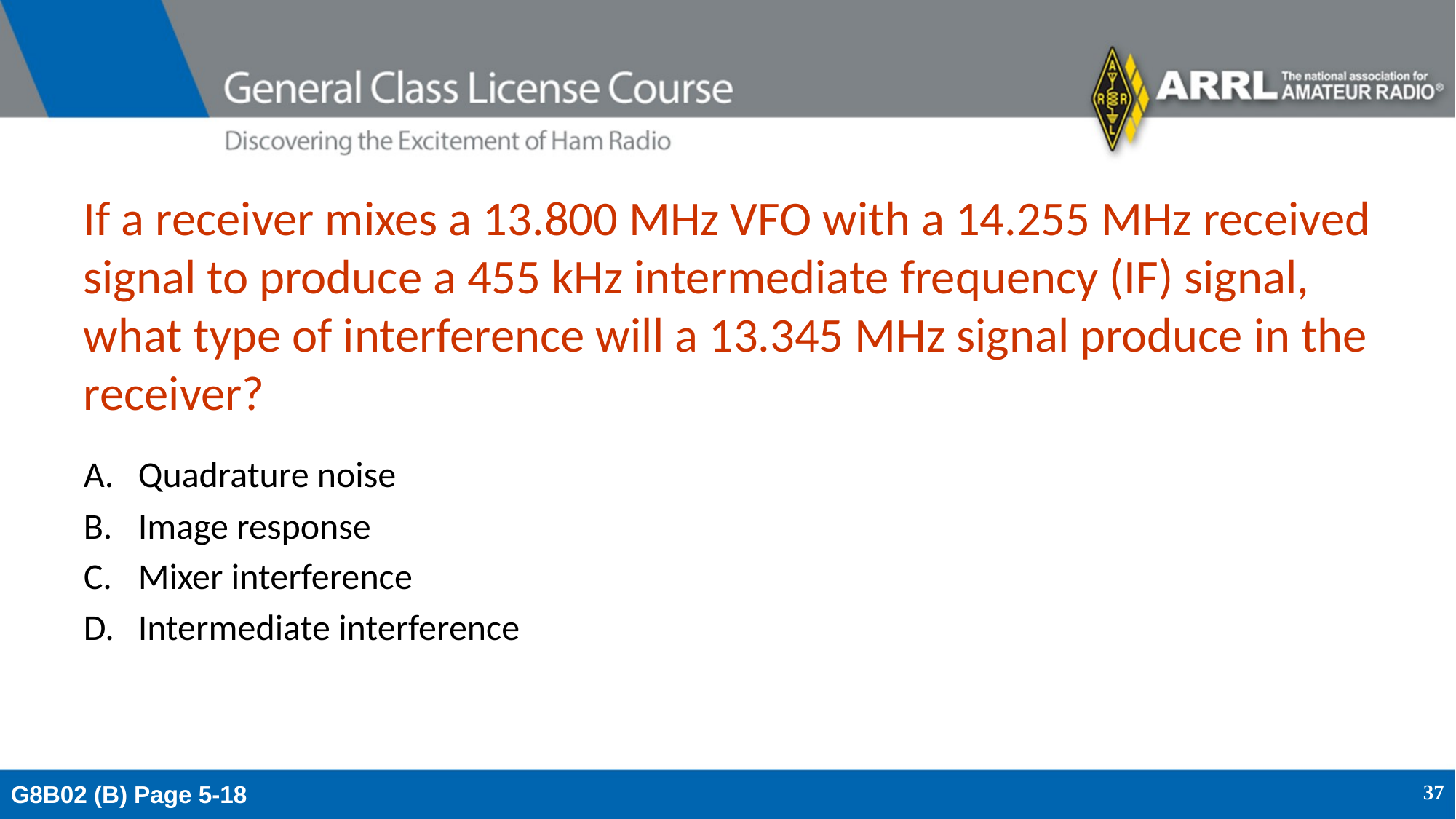

# If a receiver mixes a 13.800 MHz VFO with a 14.255 MHz received signal to produce a 455 kHz intermediate frequency (IF) signal, what type of interference will a 13.345 MHz signal produce in the receiver?
Quadrature noise
Image response
Mixer interference
Intermediate interference
G8B02 (B) Page 5-18
37